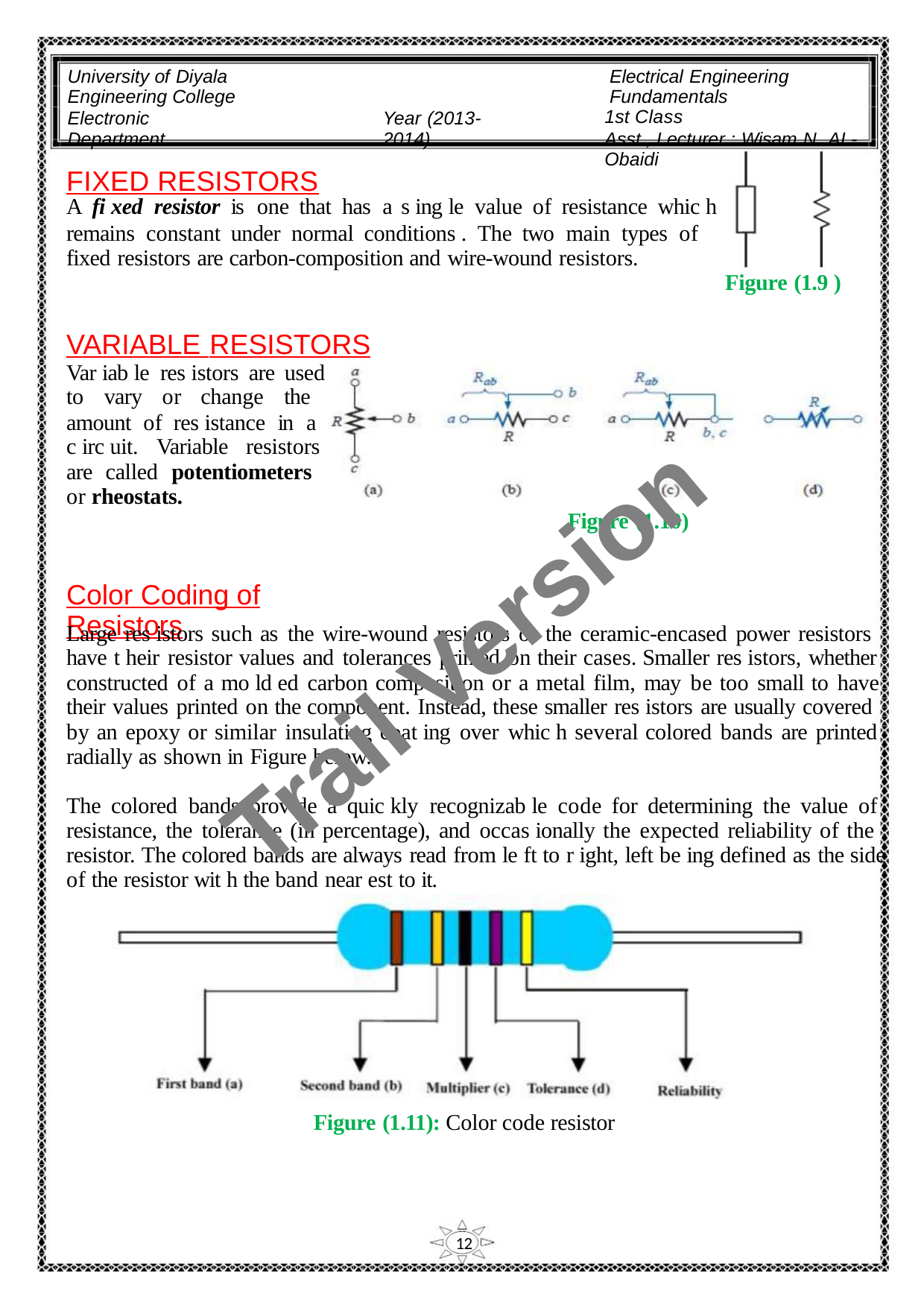

University of Diyala
Engineering College
Electronic Department
Electrical Engineering Fundamentals
1st Class
Asst., Lecturer : Wisam N. AL-Obaidi
Year (2013-2014)
FIXED RESISTORS
A fi xed resistor is one that has a s ing le value of resistance whic h
remains constant under normal conditions . The two main types of
fixed resistors are carbon-composition and wire-wound resistors.
Figure (1.9 )
VARIABLE RESISTORS
Var iab le res istors are used
to vary or change the
amount of res istance in a
c irc uit. Variable resistors
are called potentiometers
or rheostats.
Figure (1.10)
Color Coding of Resistors
Trail Version
Trail Version
Trail Version
Trail Version
Trail Version
Trail Version
Trail Version
Trail Version
Trail Version
Trail Version
Trail Version
Trail Version
Trail Version
Large res istors such as the wire-wound resistors or the ceramic-encased power resistors
have t heir resistor values and tolerances printed on their cases. Smaller res istors, whether
constructed of a mo ld ed carbon composition or a metal film, may be too small to have
their values printed on the component. Instead, these smaller res istors are usually covered
by an epoxy or similar insulating coat ing over whic h several colored bands are printed
radially as shown in Figure below.
The colored bands provide a quic kly recognizab le code for determining the value of
resistance, the tolerance (in percentage), and occas ionally the expected reliability of the
resistor. The colored bands are always read from le ft to r ight, left be ing defined as the side
of the resistor wit h the band near est to it.
Figure (1.11): Color code resistor
12